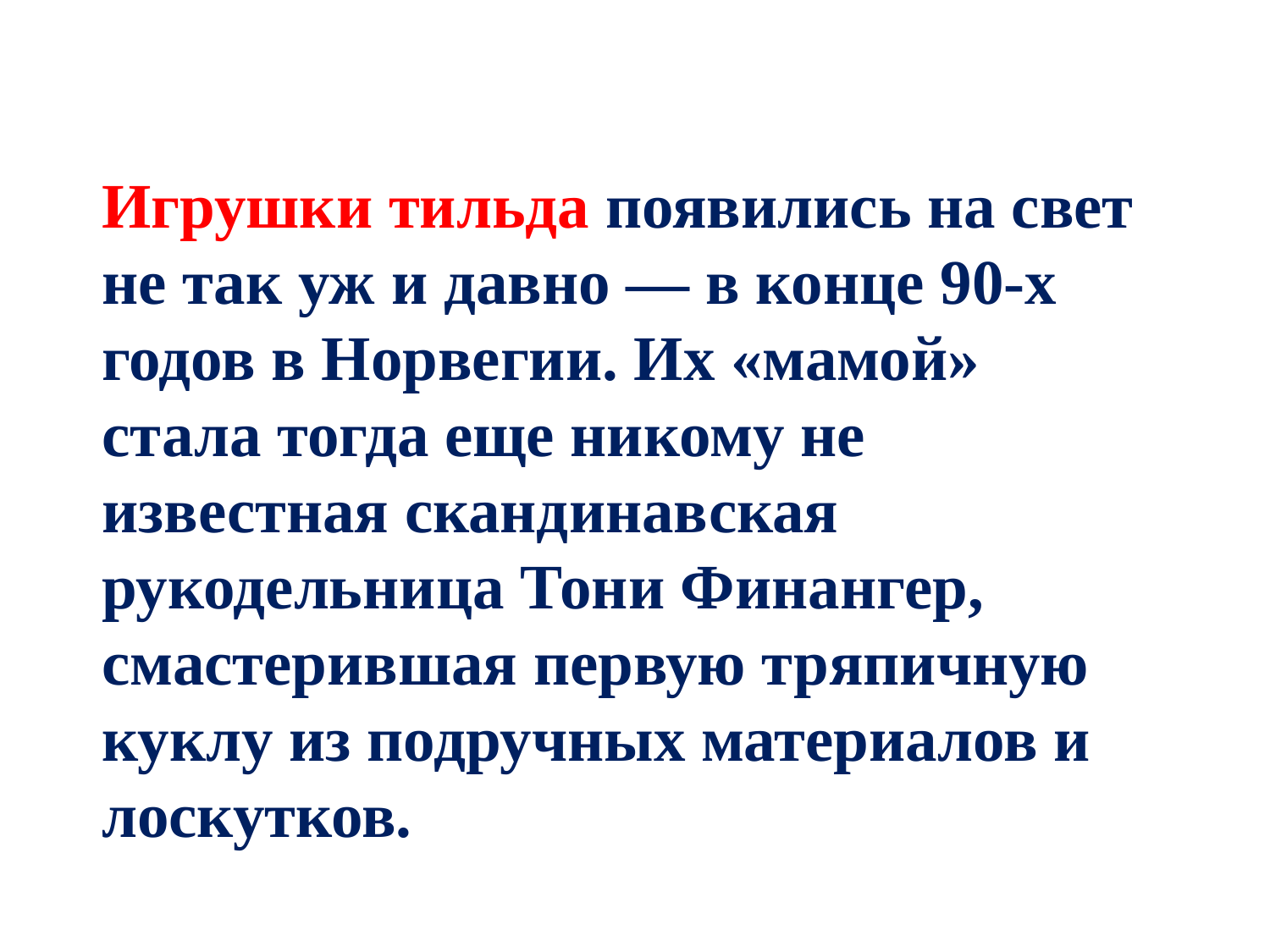

Игрушки тильда появились на свет не так уж и давно — в конце 90-х годов в Норвегии. Их «мамой» стала тогда еще никому не известная скандинавская рукодельница Тони Финангер, смастерившая первую тряпичную куклу из подручных материалов и лоскутков.